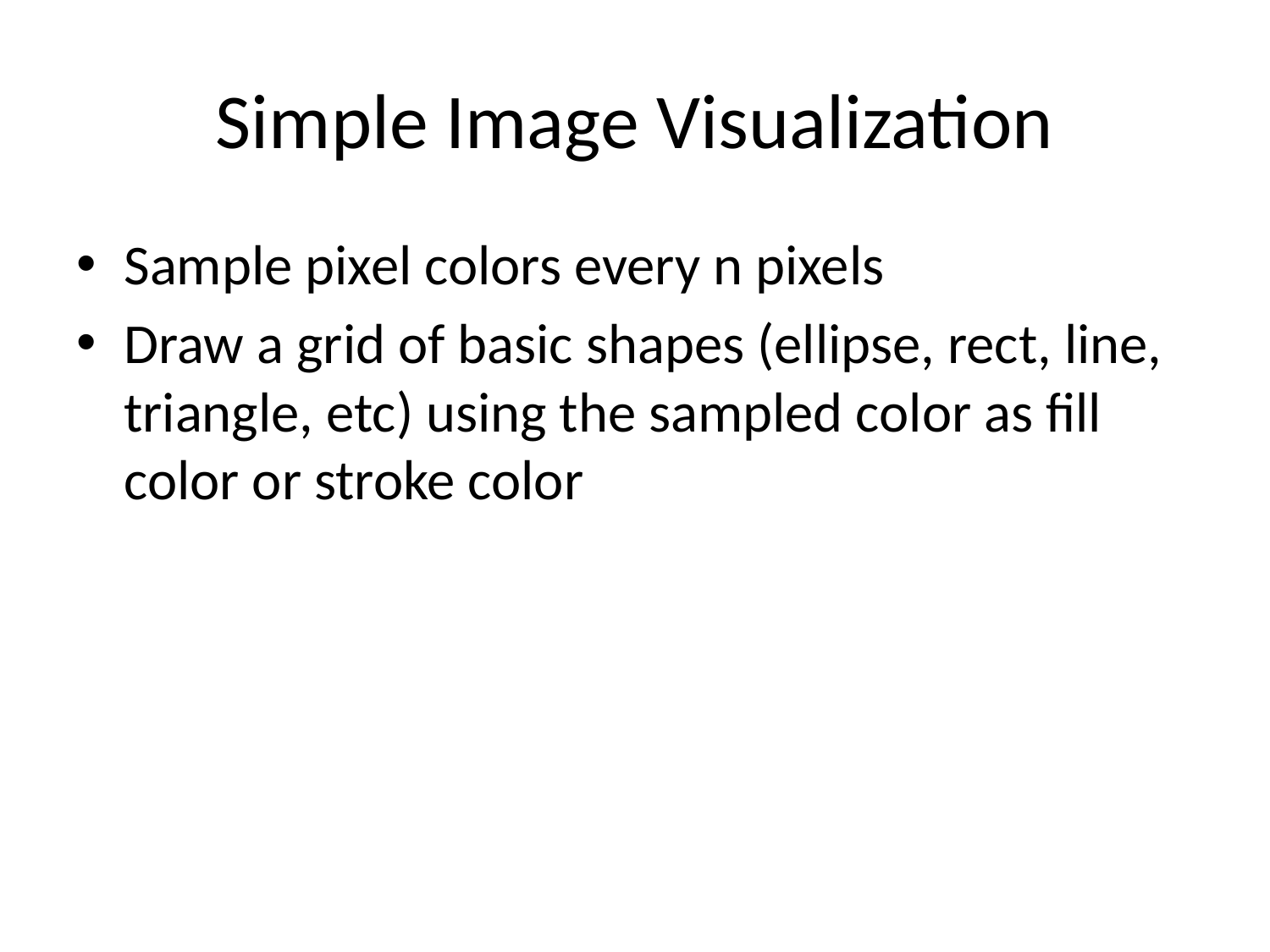

# Simple Image Visualization
Sample pixel colors every n pixels
Draw a grid of basic shapes (ellipse, rect, line, triangle, etc) using the sampled color as fill color or stroke color